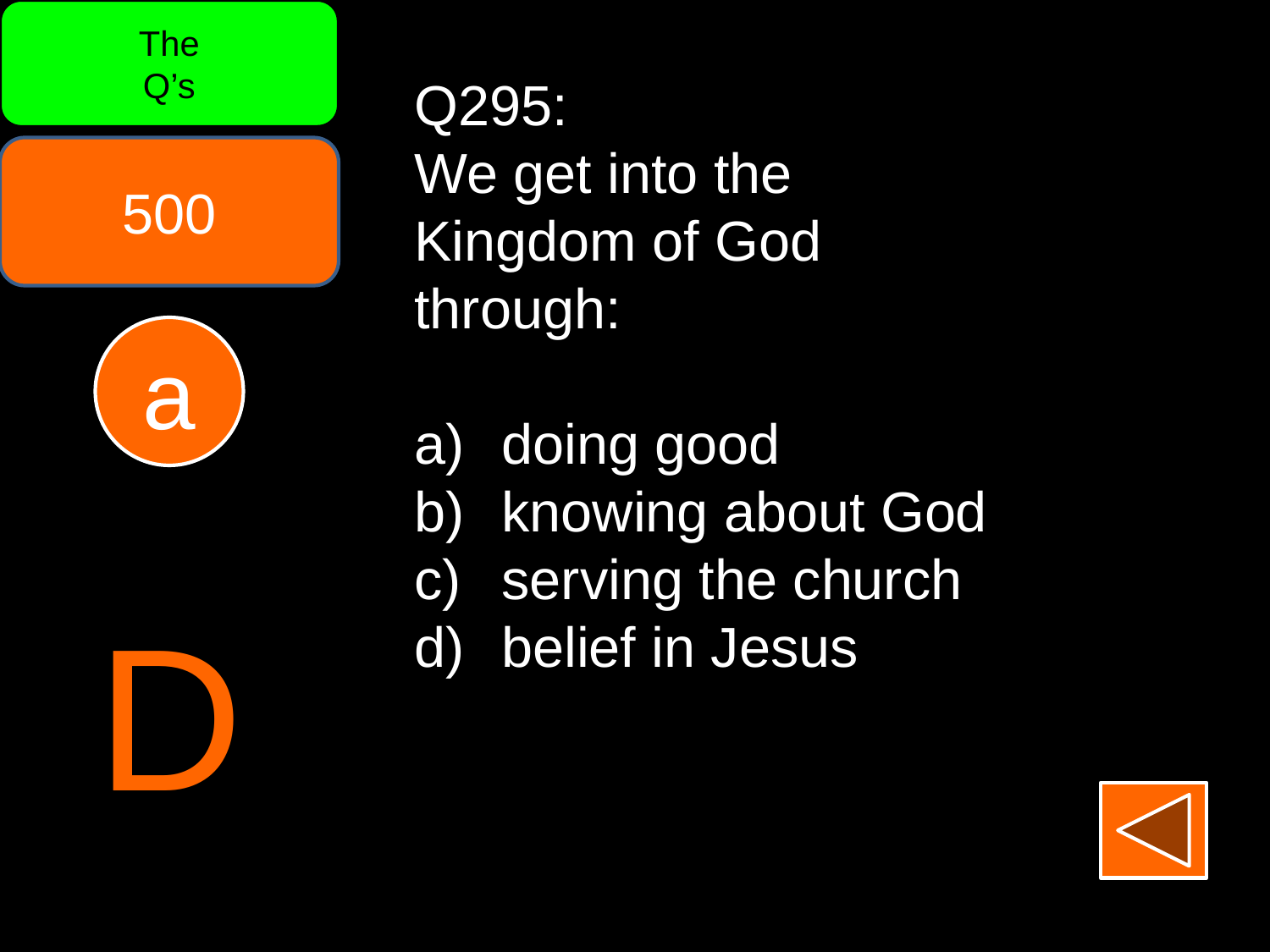

The
Q’s
Q295:
We get into the
Kingdom of God
through:
 doing good
 knowing about God
 serving the church
 belief in Jesus

500
a
D